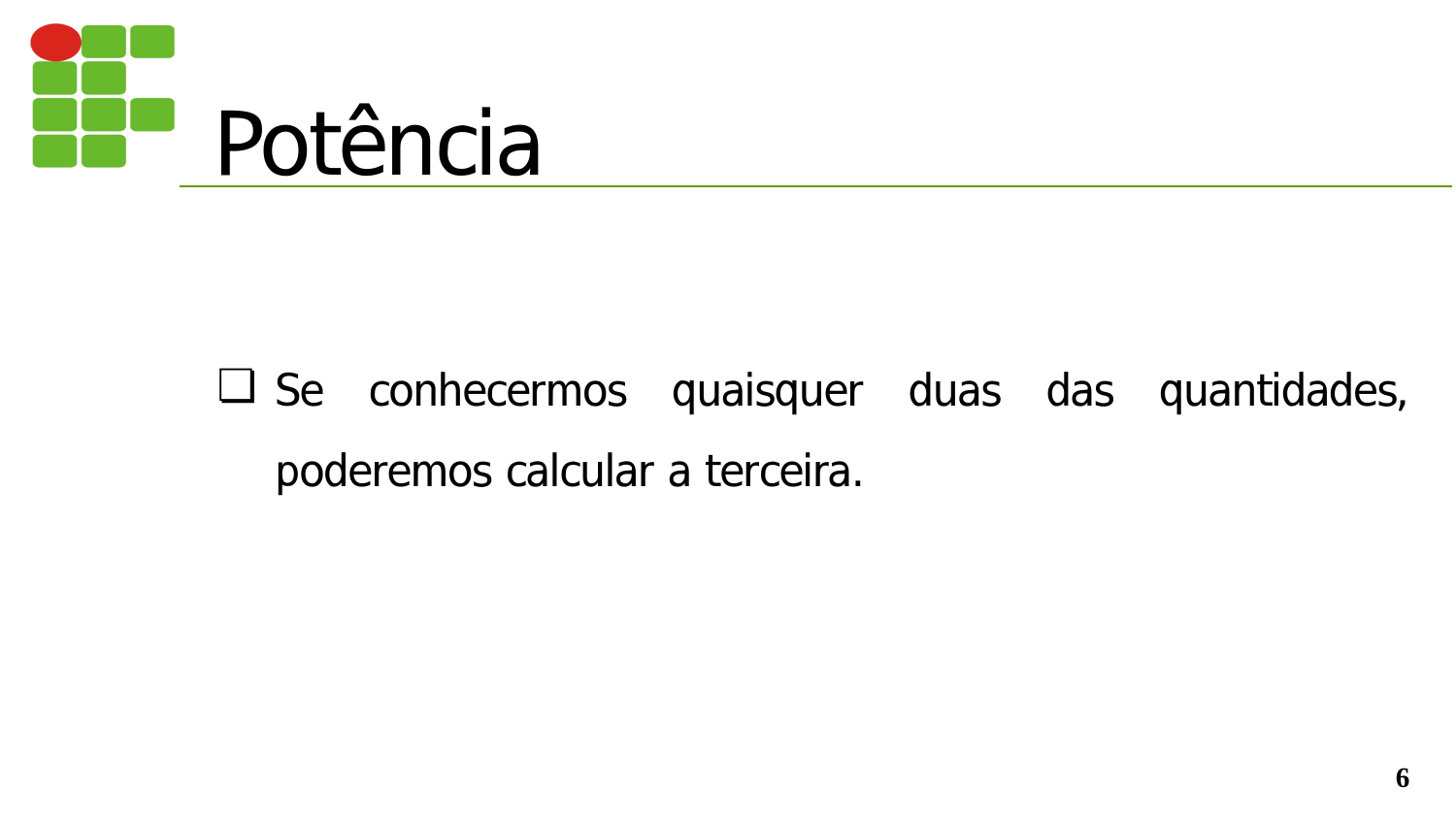

# Potência
Se conhecermos quaisquer duas das quantidades, poderemos calcular a terceira.
6